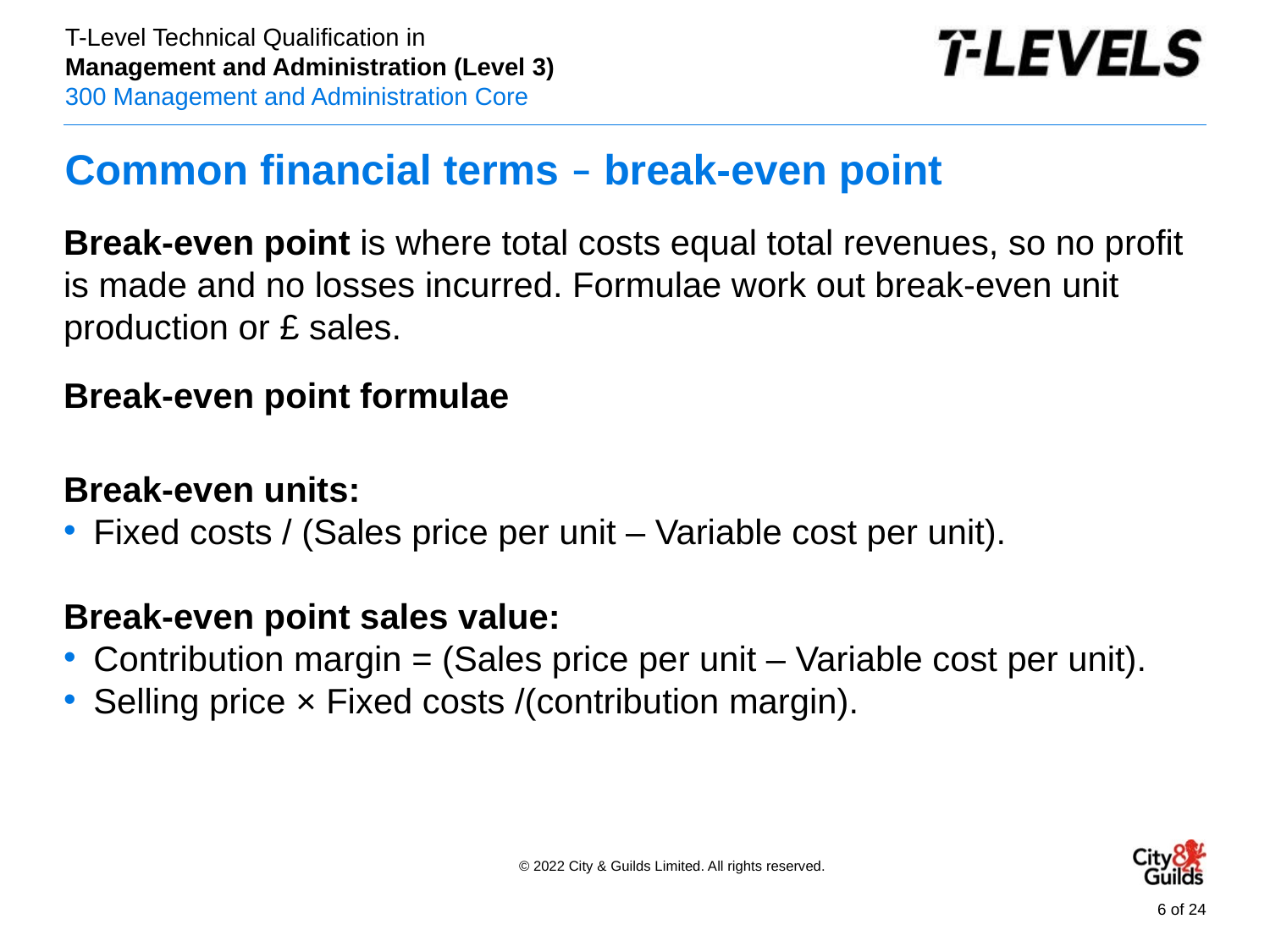

# Common financial terms – break-even point
Break-even point is where total costs equal total revenues, so no profit is made and no losses incurred. Formulae work out break-even unit production or £ sales.
Break-even point formulae

Break-even units:
Fixed costs / (Sales price per unit – Variable cost per unit).

Break-even point sales value:
Contribution margin = (Sales price per unit – Variable cost per unit).
Selling price × Fixed costs /(contribution margin).